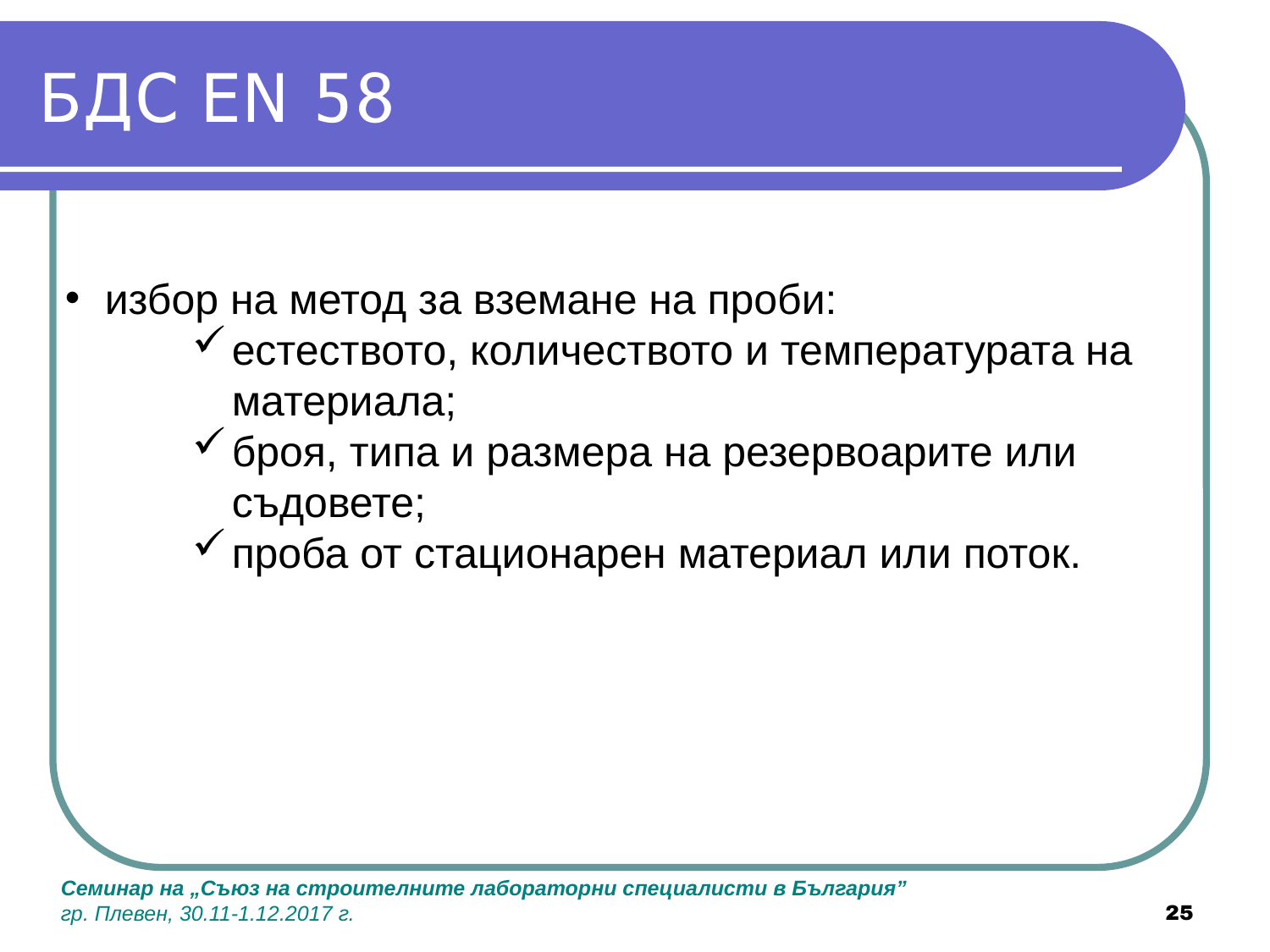

# БДС EN 58
избор на метод за вземане на проби:
естеството, количеството и температурата на материала;
броя, типа и размера на резервоарите или съдовете;
проба от стационарен материал или поток.

25
Семинар на „Съюз на строителните лабораторни специалисти в България”
гр. Плевен, 30.11-1.12.2017 г.